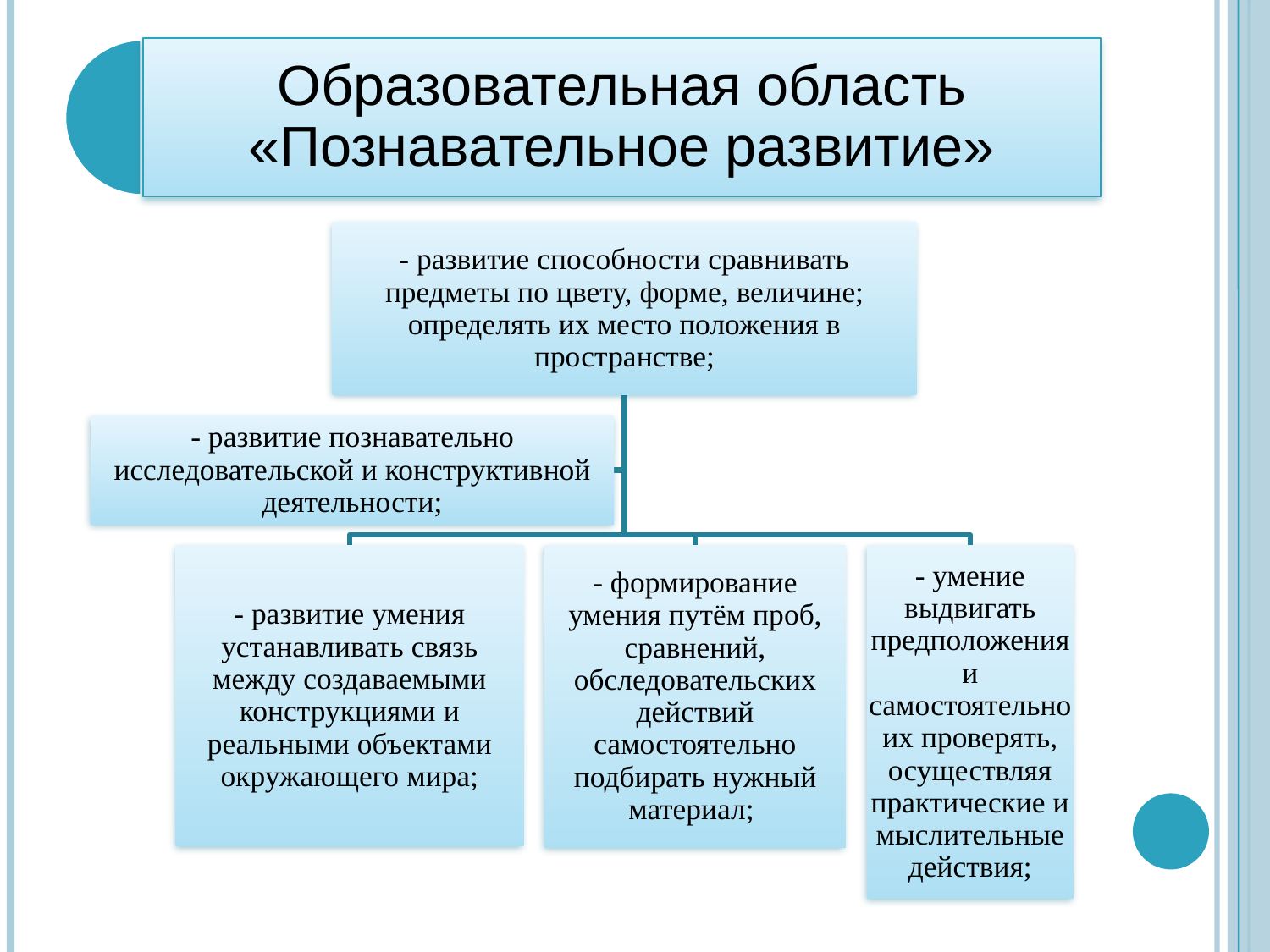

Образовательная область «Познавательное развитие»
- развитие способности сравнивать предметы по цвету, форме, величине; определять их место положения в пространстве;
- развитие умения устанавливать связь между создаваемыми конструкциями и реальными объектами окружающего мира;
- формирование умения путём проб, сравнений, обследовательских действий самостоятельно подбирать нужный материал;
- умение выдвигать предположения и самостоятельно их проверять, осуществляя практические и мыслительные действия;
- развитие познавательно исследовательской и конструктивной деятельности;